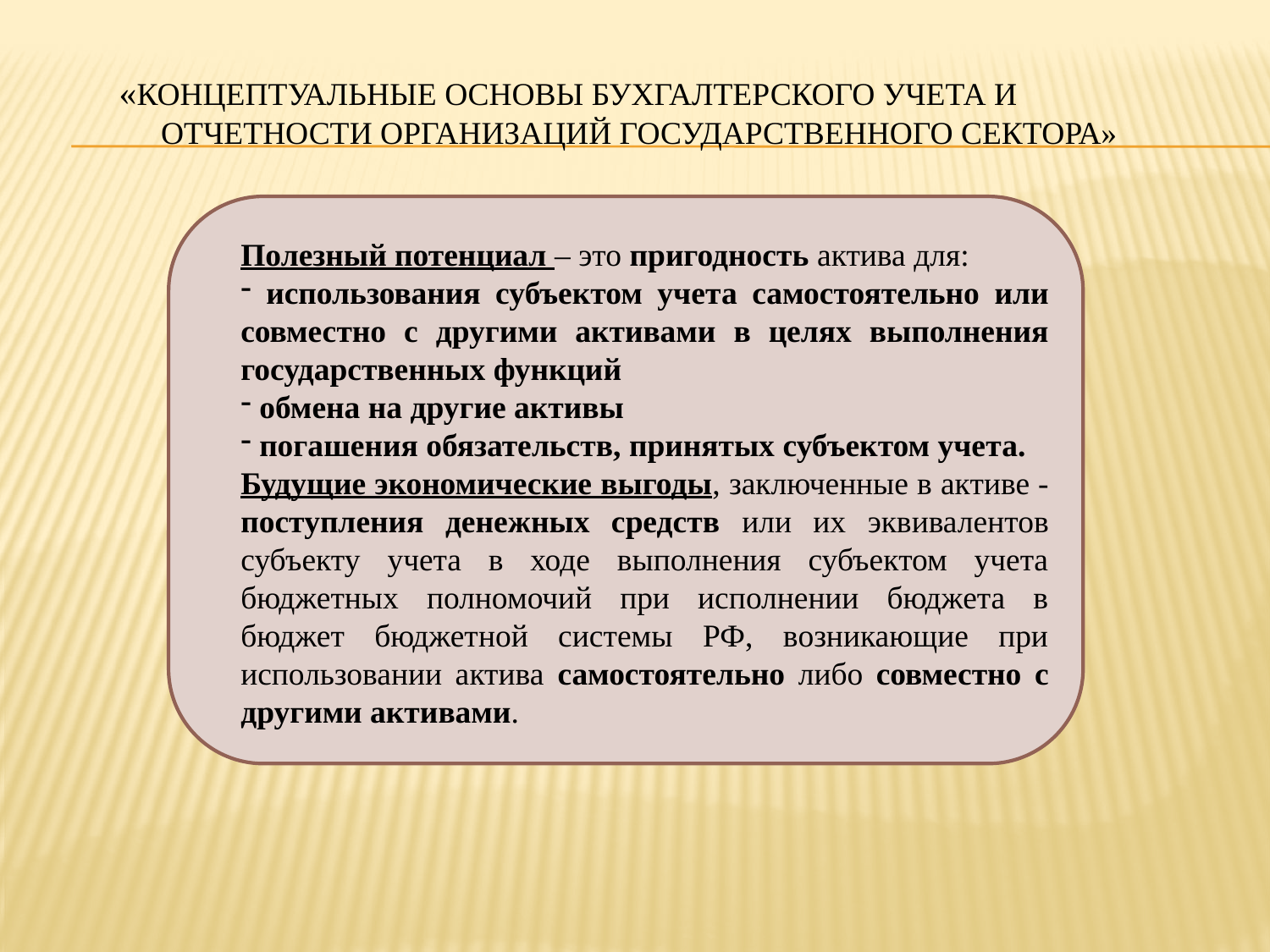

# «Концептуальные основы бухгалтерского учета и отчетности организаций государственного сектора»

Полезный потенциал – это пригодность актива для:
 использования субъектом учета самостоятельно или совместно с другими активами в целях выполнения государственных функций
 обмена на другие активы
 погашения обязательств, принятых субъектом учета.
Будущие экономические выгоды, заключенные в активе - поступления денежных средств или их эквивалентов субъекту учета в ходе выполнения субъектом учета бюджетных полномочий при исполнении бюджета в бюджет бюджетной системы РФ, возникающие при использовании актива самостоятельно либо совместно с другими активами.